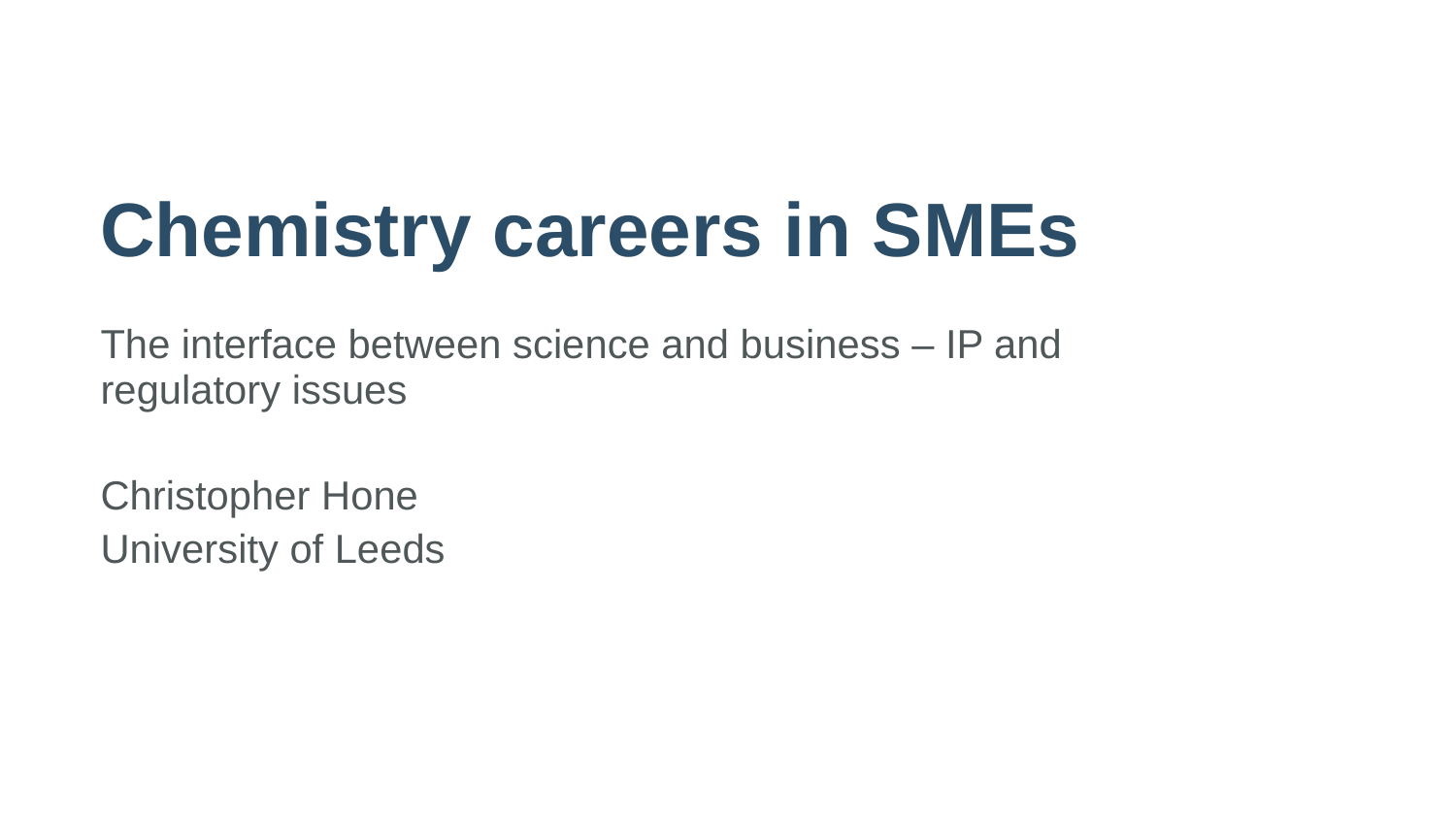

# Chemistry careers in SMEs
The interface between science and business – IP and regulatory issues

Christopher Hone
University of Leeds